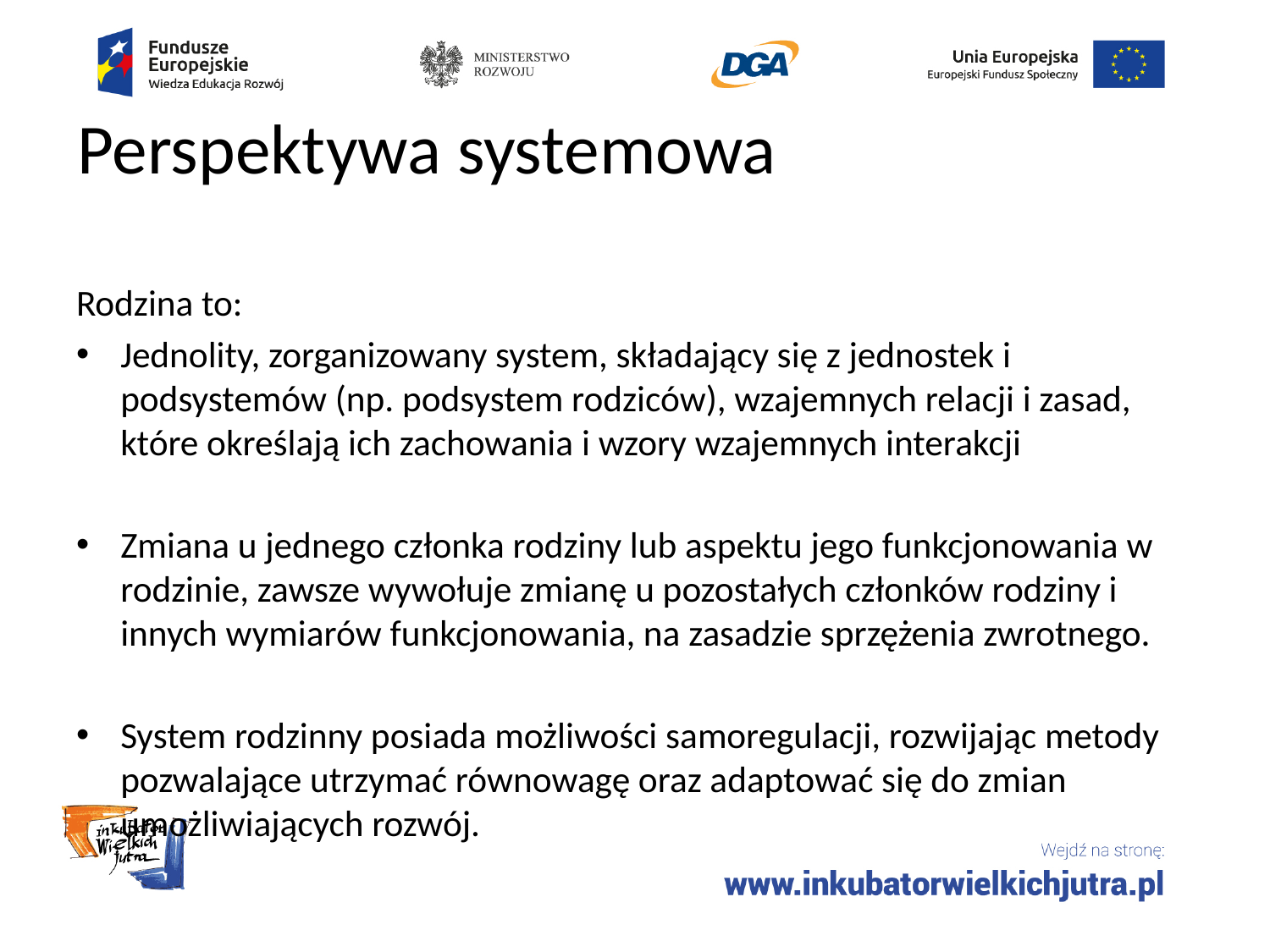

# Perspektywa systemowa

Rodzina to:
Jednolity, zorganizowany system, składający się z jednostek i podsystemów (np. podsystem rodziców), wzajemnych relacji i zasad, które określają ich zachowania i wzory wzajemnych interakcji

Zmiana u jednego członka rodziny lub aspektu jego funkcjonowania w rodzinie, zawsze wywołuje zmianę u pozostałych członków rodziny i innych wymiarów funkcjonowania, na zasadzie sprzężenia zwrotnego.

System rodzinny posiada możliwości samoregulacji, rozwijając metody pozwalające utrzymać równowagę oraz adaptować się do zmian umożliwiających rozwój.